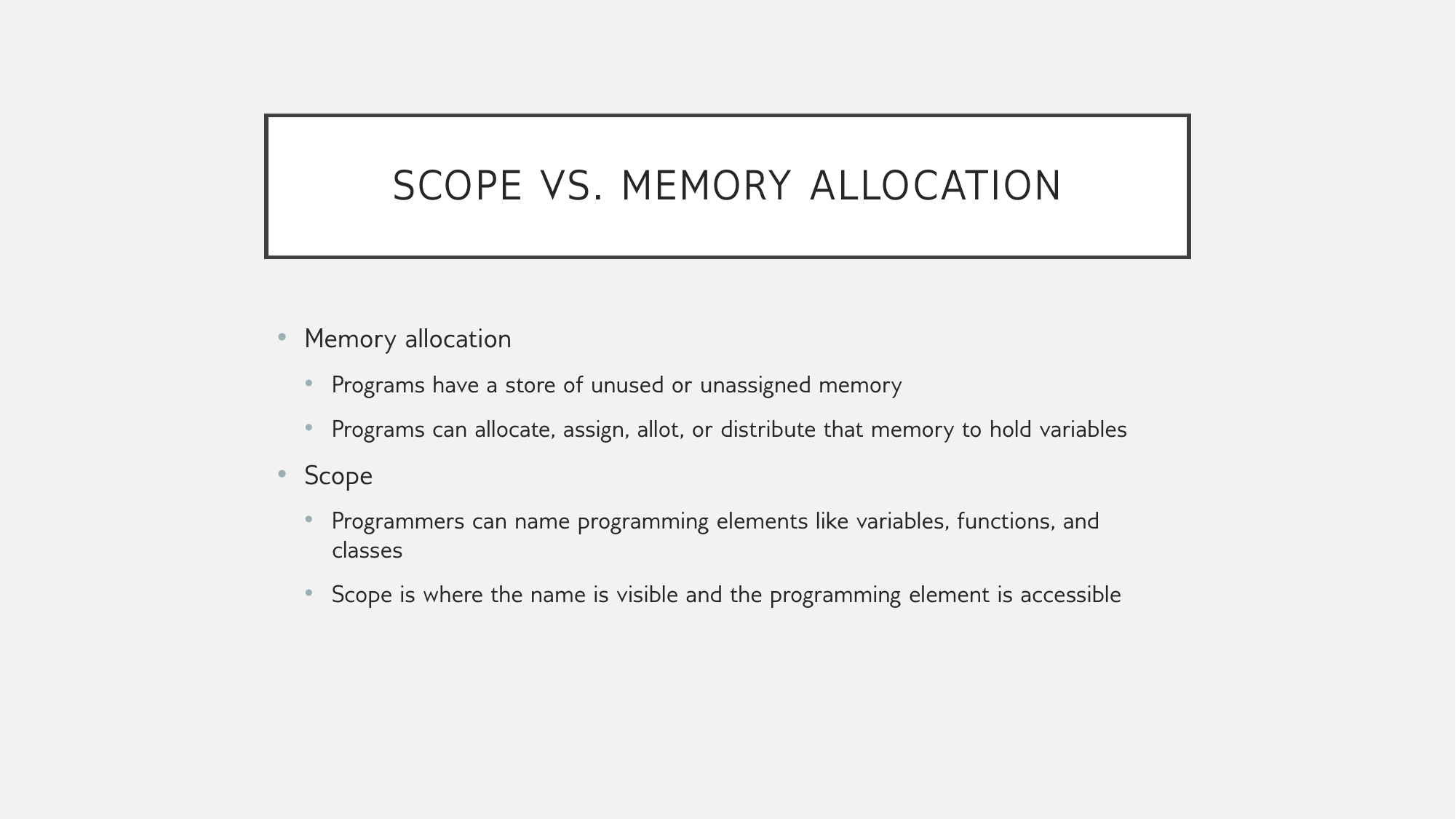

# Scope vs. Memory Allocation
Memory allocation
Programs have a store of unused or unassigned memory
Programs can allocate, assign, allot, or distribute that memory to hold variables
Scope
Programmers can name programming elements like variables, functions, and classes
Scope is where the name is visible and the programming element is accessible